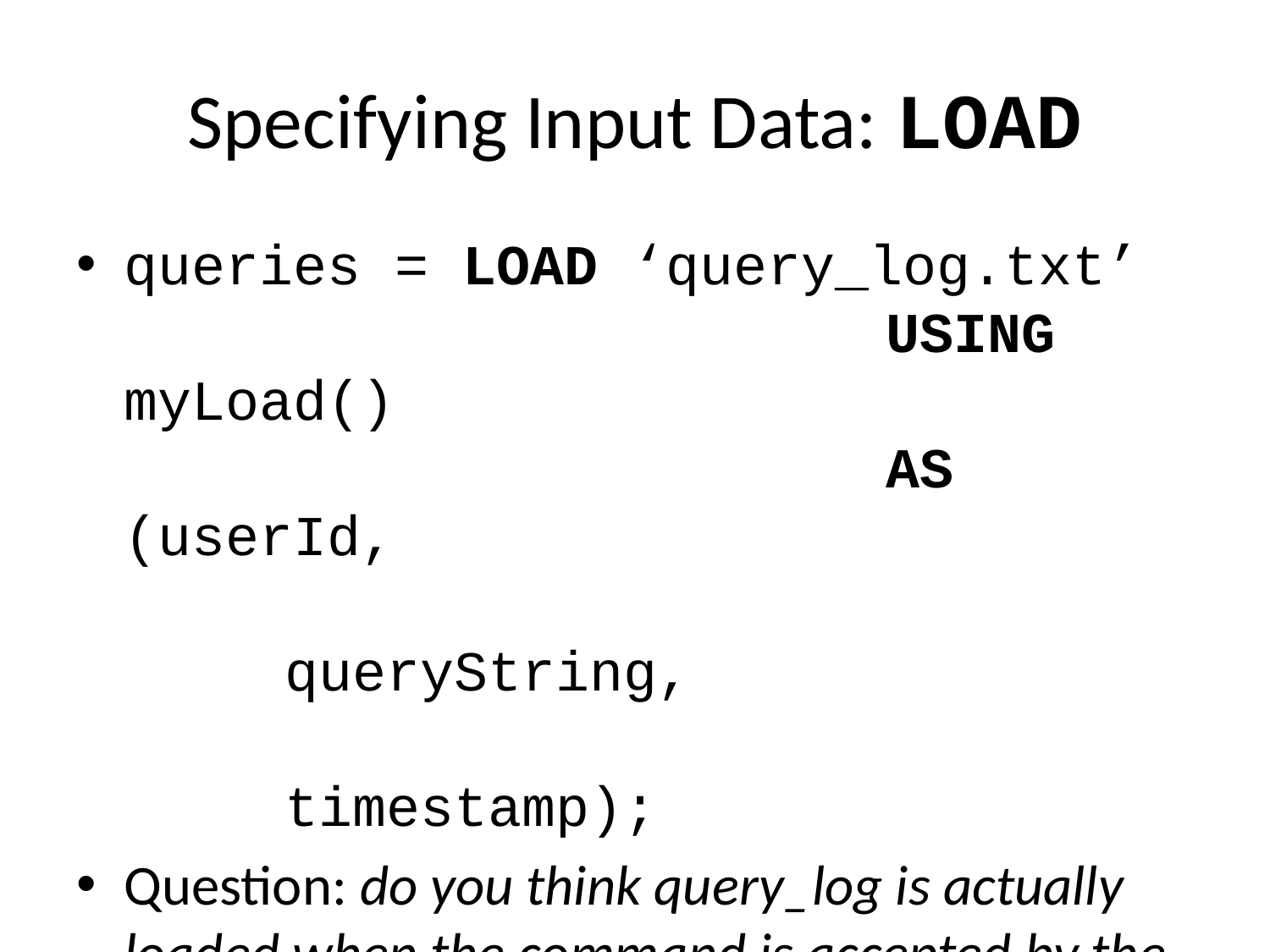

# Specifying Input Data: LOAD
queries = LOAD	‘query_log.txt’
						USING	myLoad()
						AS 		(userId,
									 queryString,
									 timestamp);
Question: do you think query_log is actually loaded when the command is accepted by the system?